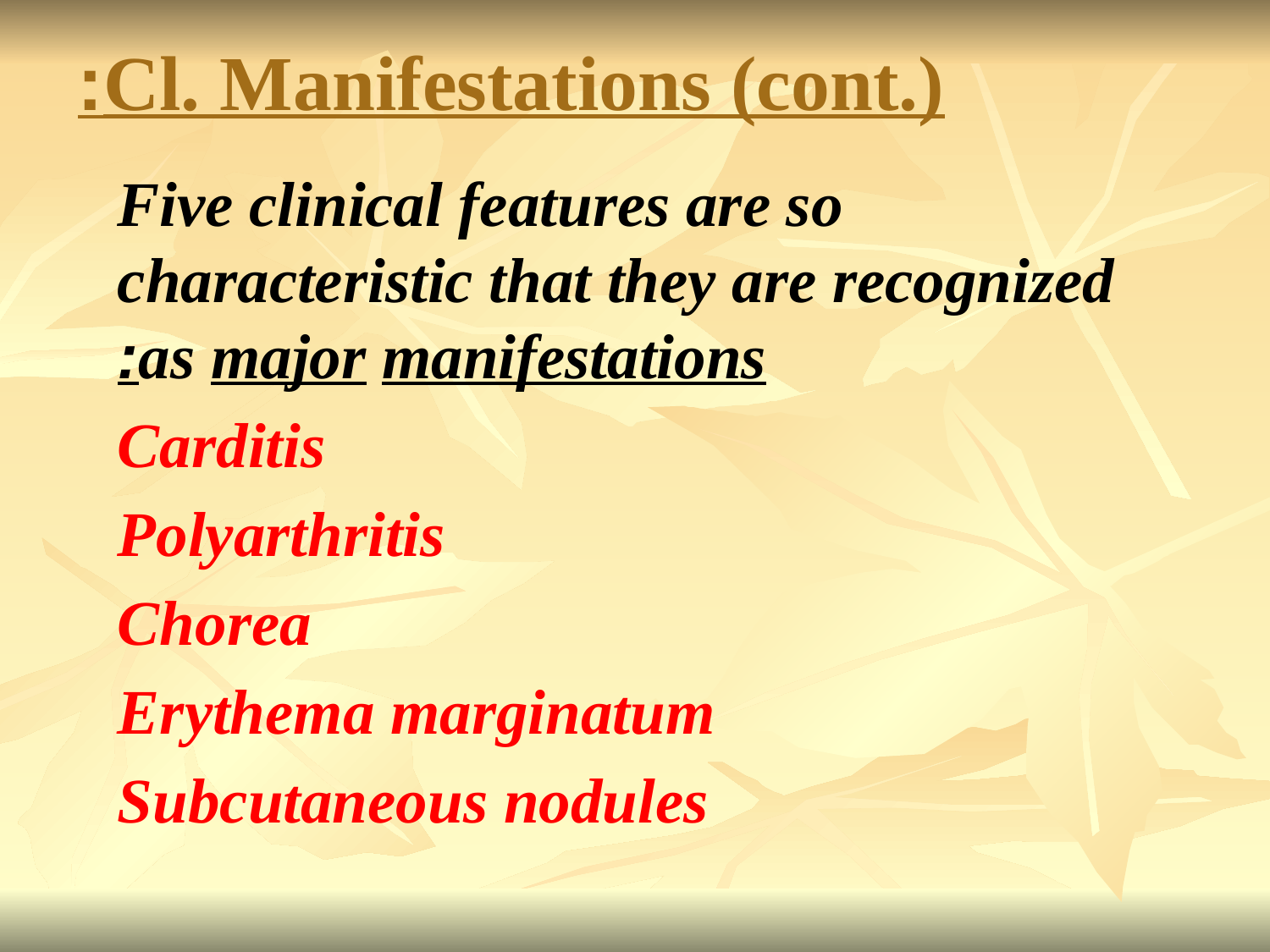

# Cl. Manifestations (cont.):
Five clinical features are so characteristic that they are recognized as major manifestations:
Carditis
Polyarthritis
Chorea
Erythema marginatum
Subcutaneous nodules